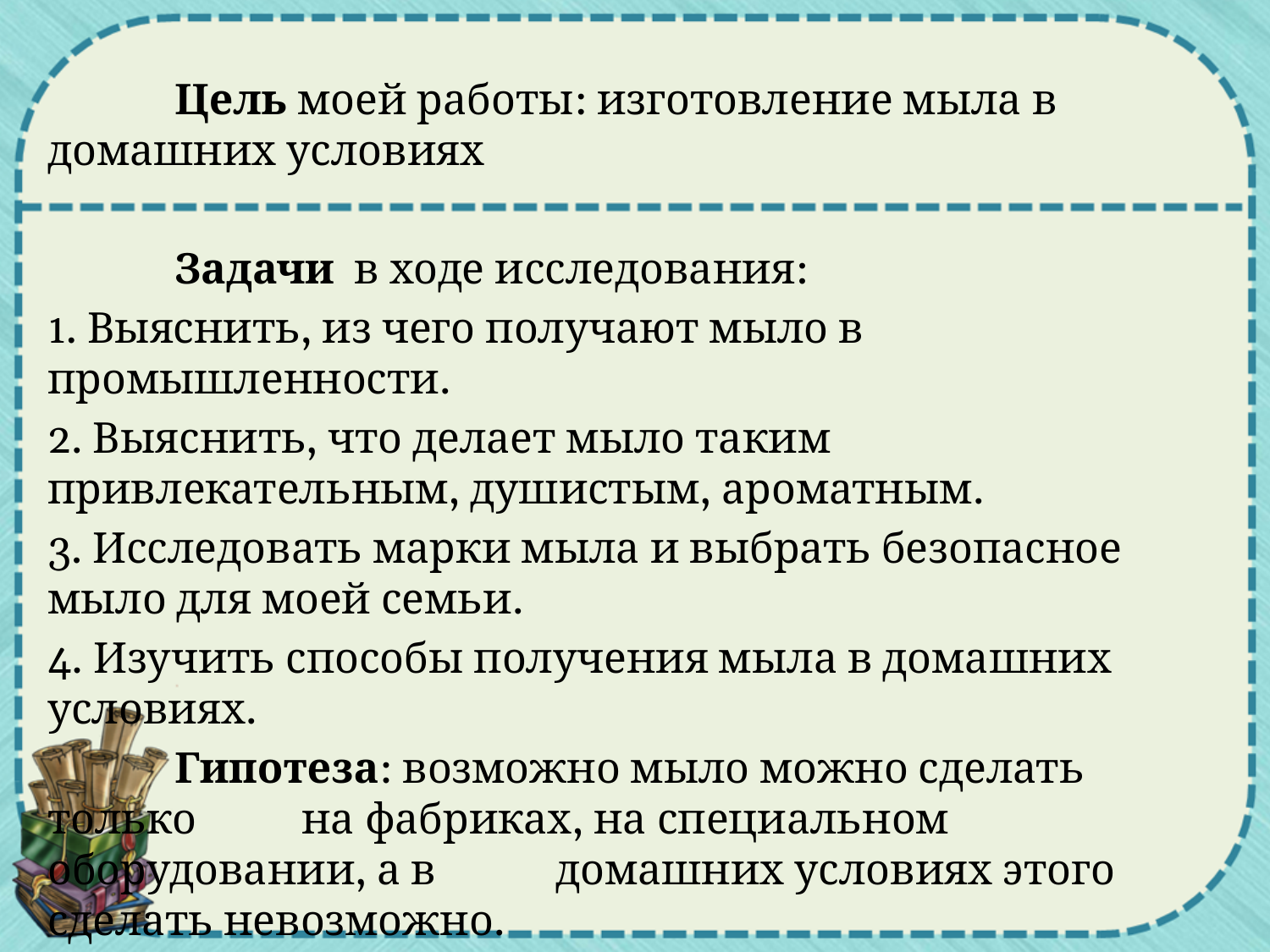

Цель моей работы: изготовление мыла в домашних условиях

	Задачи  в ходе исследования:
1. Выяснить, из чего получают мыло в промышленности.
2. Выяснить, что делает мыло таким привлекательным, душистым, ароматным.
3. Исследовать марки мыла и выбрать безопасное мыло для моей семьи.
4. Изучить способы получения мыла в домашних условиях.
	Гипотеза: возможно мыло можно сделать только 	на фабриках, на специальном оборудовании, а в 	домашних условиях этого сделать невозможно.